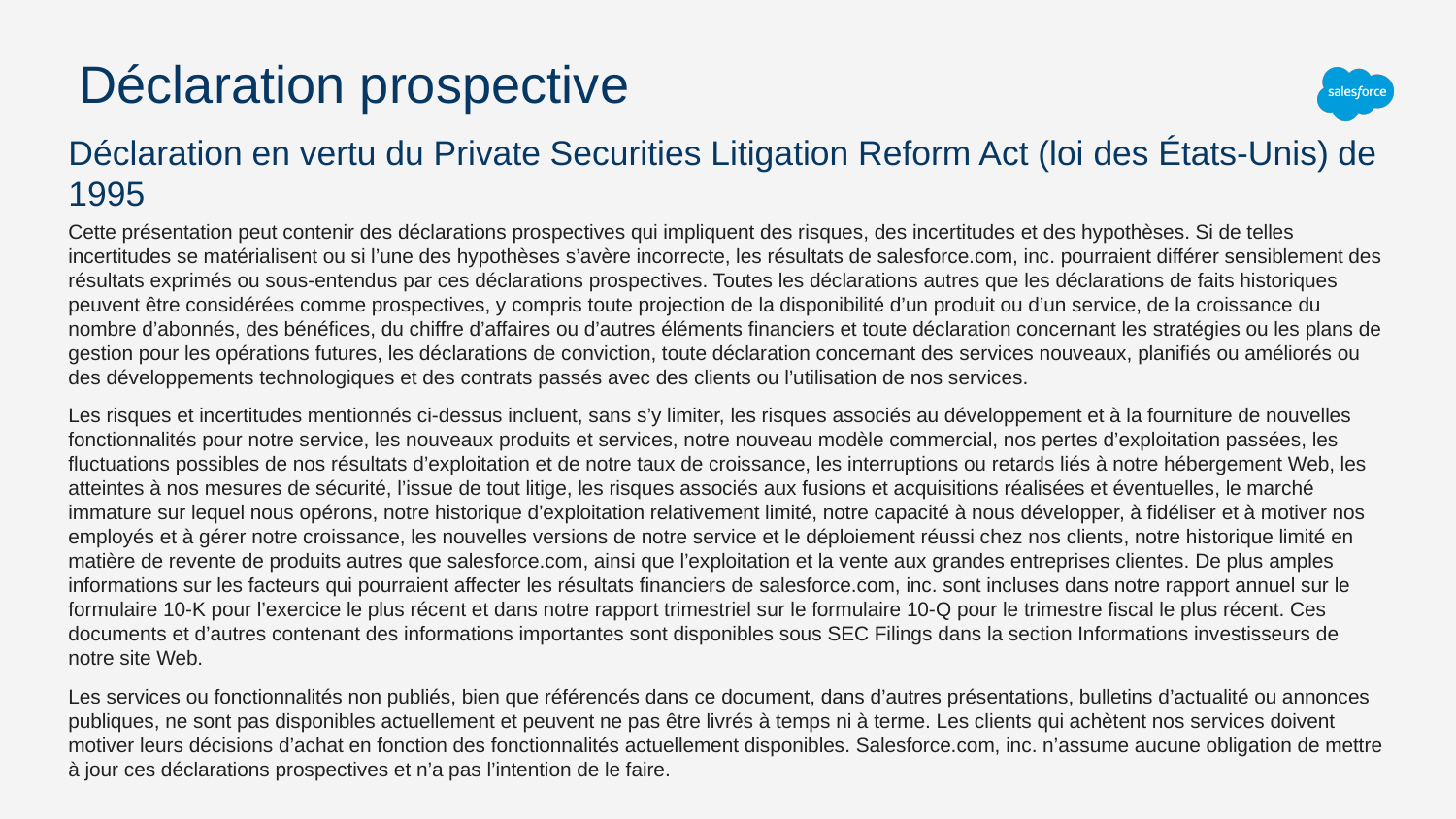

# Déclaration prospective
Déclaration en vertu du Private Securities Litigation Reform Act (loi des États-Unis) de 1995

Cette présentation peut contenir des déclarations prospectives qui impliquent des risques, des incertitudes et des hypothèses. Si de telles incertitudes se matérialisent ou si l’une des hypothèses s’avère incorrecte, les résultats de salesforce.com, inc. pourraient différer sensiblement des résultats exprimés ou sous-entendus par ces déclarations prospectives. Toutes les déclarations autres que les déclarations de faits historiques peuvent être considérées comme prospectives, y compris toute projection de la disponibilité d’un produit ou d’un service, de la croissance du nombre d’abonnés, des bénéfices, du chiffre d’affaires ou d’autres éléments financiers et toute déclaration concernant les stratégies ou les plans de gestion pour les opérations futures, les déclarations de conviction, toute déclaration concernant des services nouveaux, planifiés ou améliorés ou des développements technologiques et des contrats passés avec des clients ou l’utilisation de nos services.
Les risques et incertitudes mentionnés ci-dessus incluent, sans s’y limiter, les risques associés au développement et à la fourniture de nouvelles fonctionnalités pour notre service, les nouveaux produits et services, notre nouveau modèle commercial, nos pertes d’exploitation passées, les fluctuations possibles de nos résultats d’exploitation et de notre taux de croissance, les interruptions ou retards liés à notre hébergement Web, les atteintes à nos mesures de sécurité, l’issue de tout litige, les risques associés aux fusions et acquisitions réalisées et éventuelles, le marché immature sur lequel nous opérons, notre historique d’exploitation relativement limité, notre capacité à nous développer, à fidéliser et à motiver nos employés et à gérer notre croissance, les nouvelles versions de notre service et le déploiement réussi chez nos clients, notre historique limité en matière de revente de produits autres que salesforce.com, ainsi que l’exploitation et la vente aux grandes entreprises clientes. De plus amples informations sur les facteurs qui pourraient affecter les résultats financiers de salesforce.com, inc. sont incluses dans notre rapport annuel sur le formulaire 10-K pour l’exercice le plus récent et dans notre rapport trimestriel sur le formulaire 10-Q pour le trimestre fiscal le plus récent. Ces documents et d’autres contenant des informations importantes sont disponibles sous SEC Filings dans la section Informations investisseurs de notre site Web.
Les services ou fonctionnalités non publiés, bien que référencés dans ce document, dans d’autres présentations, bulletins d’actualité ou annonces publiques, ne sont pas disponibles actuellement et peuvent ne pas être livrés à temps ni à terme. Les clients qui achètent nos services doivent motiver leurs décisions d’achat en fonction des fonctionnalités actuellement disponibles. Salesforce.com, inc. n’assume aucune obligation de mettre à jour ces déclarations prospectives et n’a pas l’intention de le faire.